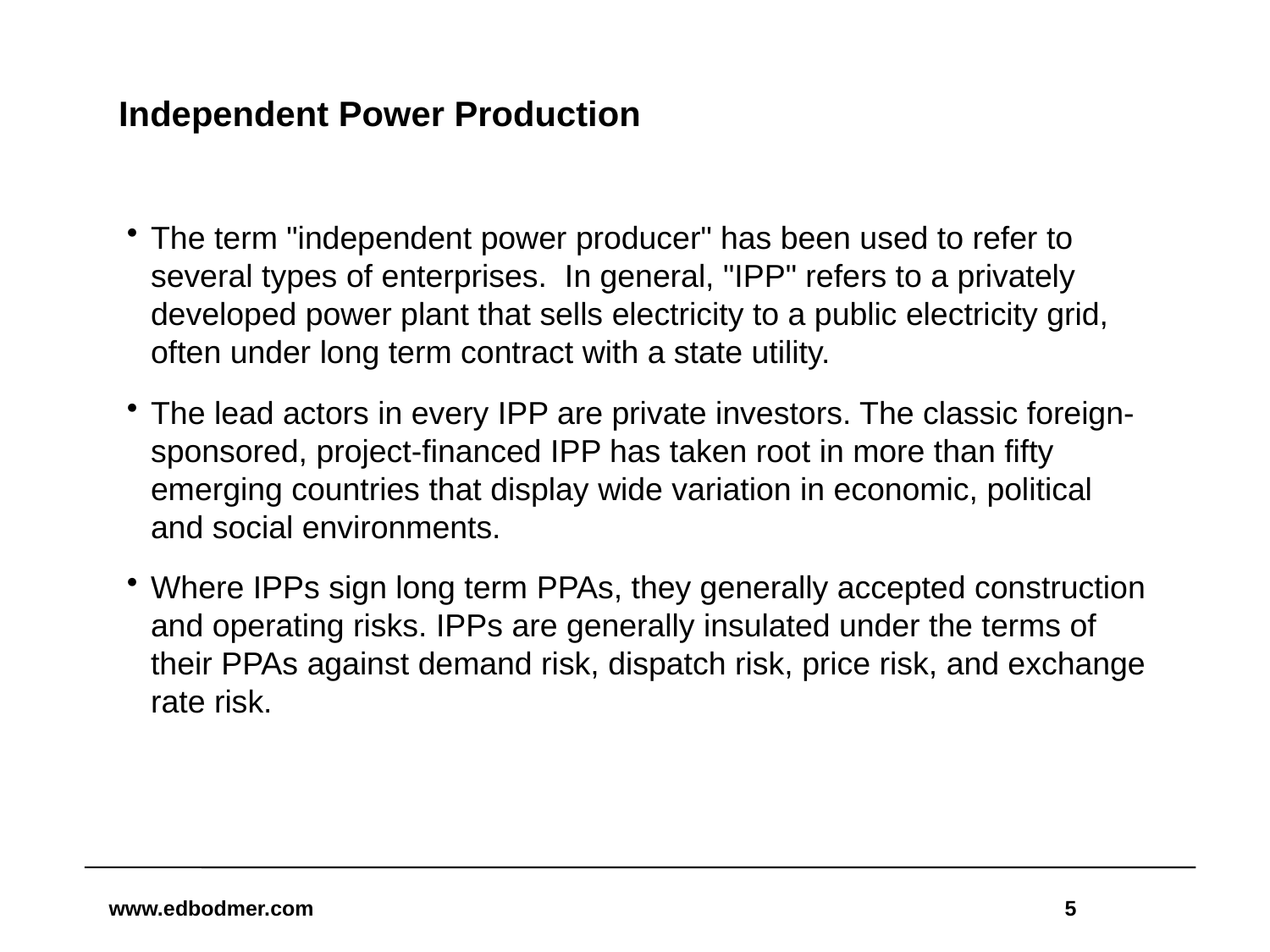

# Independent Power Production
The term "independent power producer" has been used to refer to several types of enterprises.  In general, "IPP" refers to a privately developed power plant that sells electricity to a public electricity grid, often under long term contract with a state utility.
The lead actors in every IPP are private investors. The classic foreign-sponsored, project-financed IPP has taken root in more than fifty emerging countries that display wide variation in economic, political and social environments.
Where IPPs sign long term PPAs, they generally accepted construction and operating risks. IPPs are generally insulated under the terms of their PPAs against demand risk, dispatch risk, price risk, and exchange rate risk.